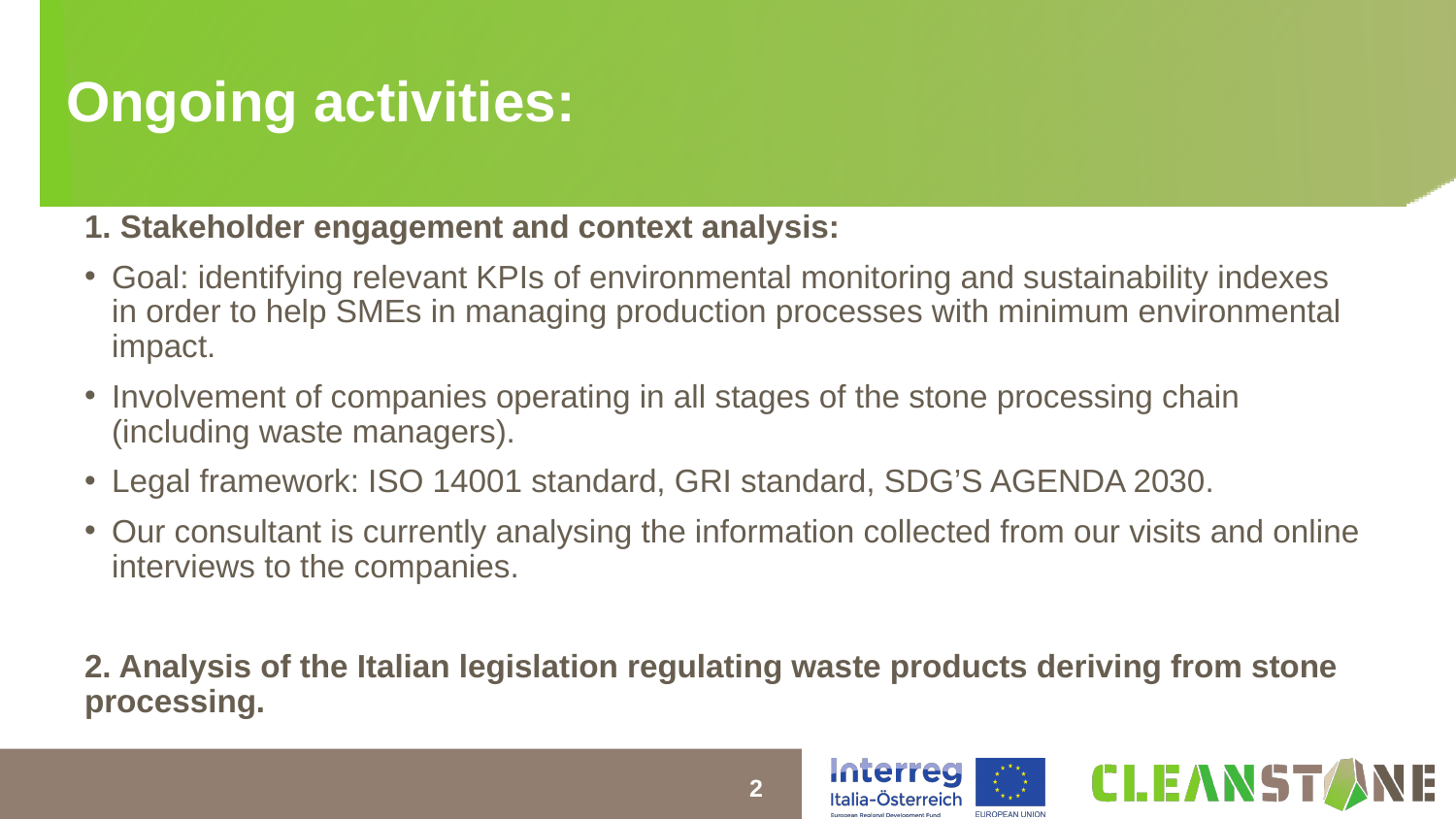

# Ongoing activities:
1. Stakeholder engagement and context analysis:
Goal: identifying relevant KPIs of environmental monitoring and sustainability indexes in order to help SMEs in managing production processes with minimum environmental impact.
Involvement of companies operating in all stages of the stone processing chain (including waste managers).
Legal framework: ISO 14001 standard, GRI standard, SDG’S AGENDA 2030.
Our consultant is currently analysing the information collected from our visits and online interviews to the companies.

2. Analysis of the Italian legislation regulating waste products deriving from stone processing.

2